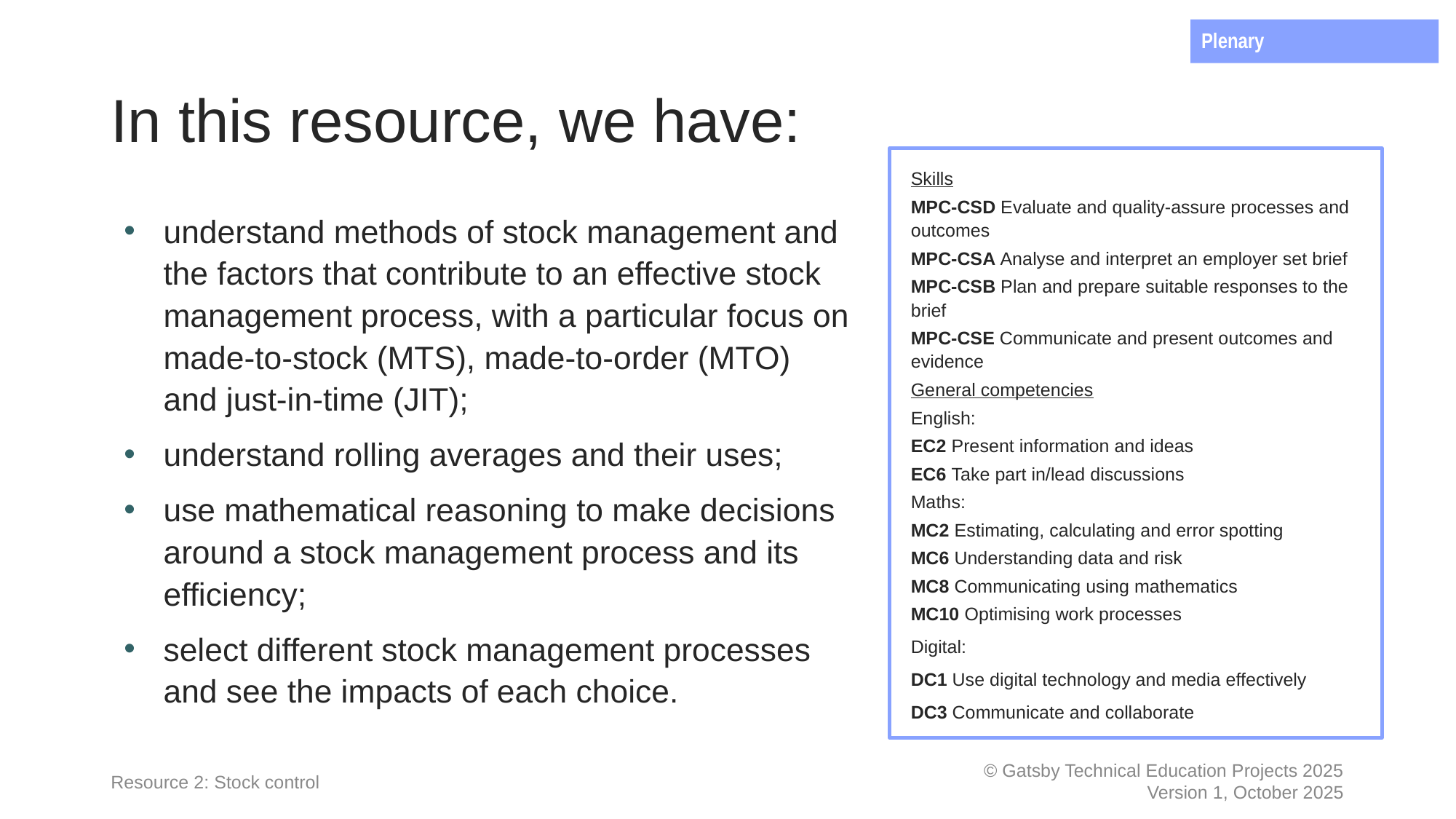

Plenary
# In this resource, we have:
Skills
MPC-CSD Evaluate and quality-assure processes and outcomes
MPC-CSA Analyse and interpret an employer set brief
MPC-CSB Plan and prepare suitable responses to the brief
MPC-CSE Communicate and present outcomes and evidence
General competencies
English:
EC2 Present information and ideas
EC6 Take part in/lead discussions
Maths:
MC2 Estimating, calculating and error spotting
MC6 Understanding data and risk
MC8 Communicating using mathematics
MC10 Optimising work processes
Digital:
DC1 Use digital technology and media effectively
DC3 Communicate and collaborate

understand methods of stock management and the factors that contribute to an effective stock management process, with a particular focus on made-to-stock (MTS), made-to-order (MTO) and just-in-time (JIT);
understand rolling averages and their uses;
use mathematical reasoning to make decisions around a stock management process and its efficiency;
select different stock management processes and see the impacts of each choice.

Resource 2: Stock control